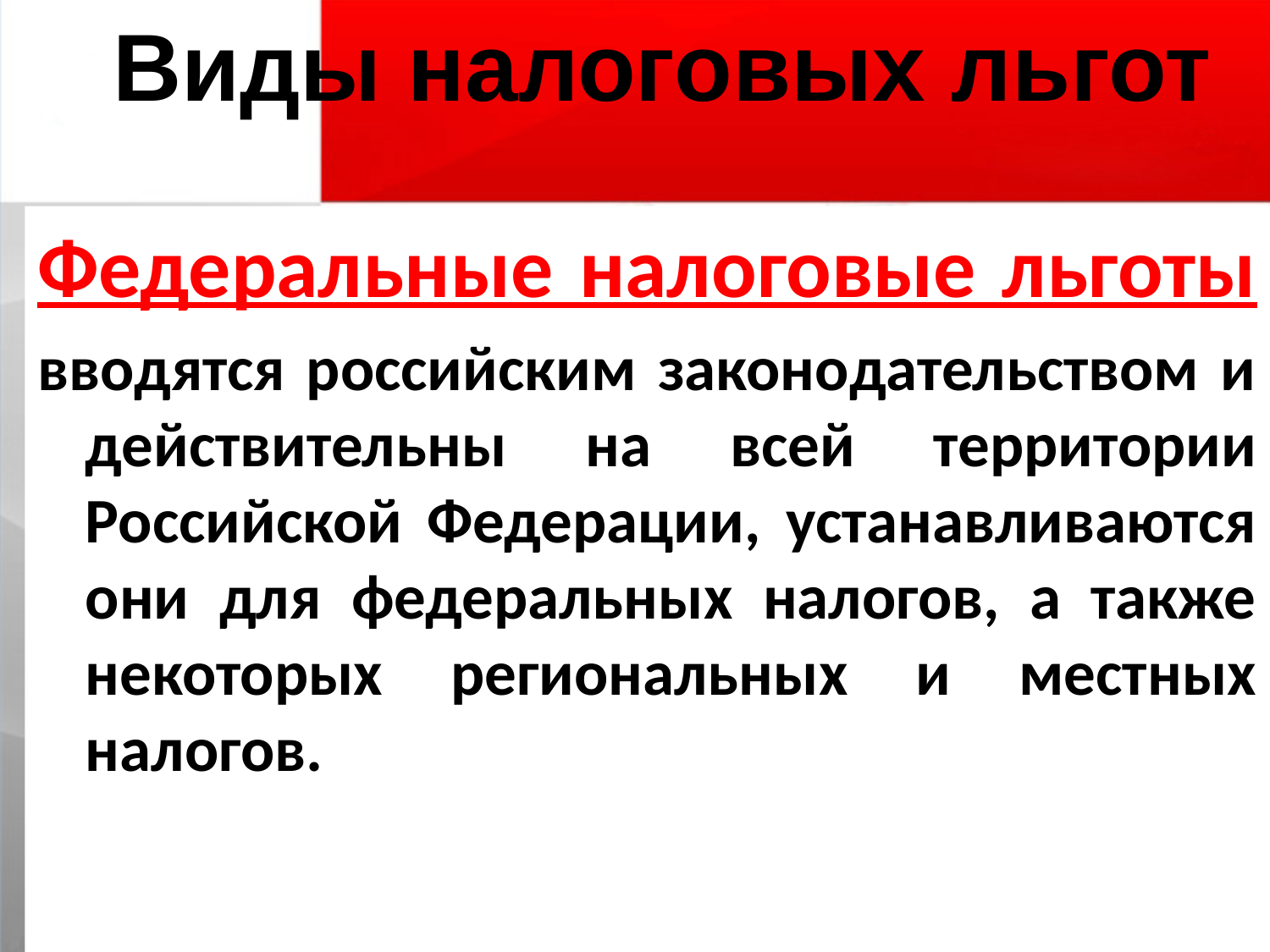

Виды налоговых льгот
Федеральные налоговые льготы
вводятся российским законодательством и действительны на всей территории Российской Федерации, устанавливаются они для федеральных налогов, а также некоторых региональных и местных налогов.